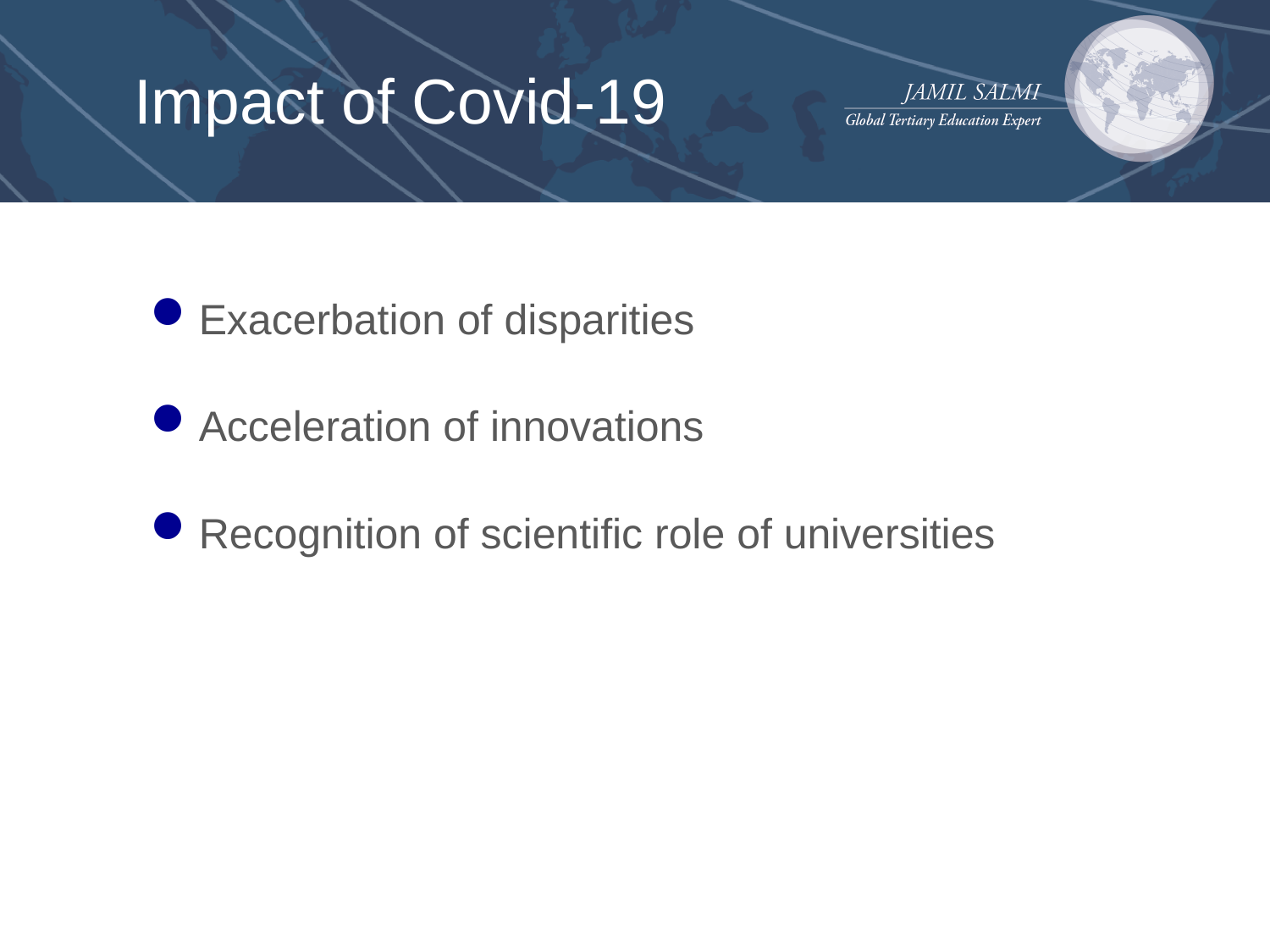

# Impact of Covid-19
Exacerbation of disparities
Acceleration of innovations
Recognition of scientific role of universities